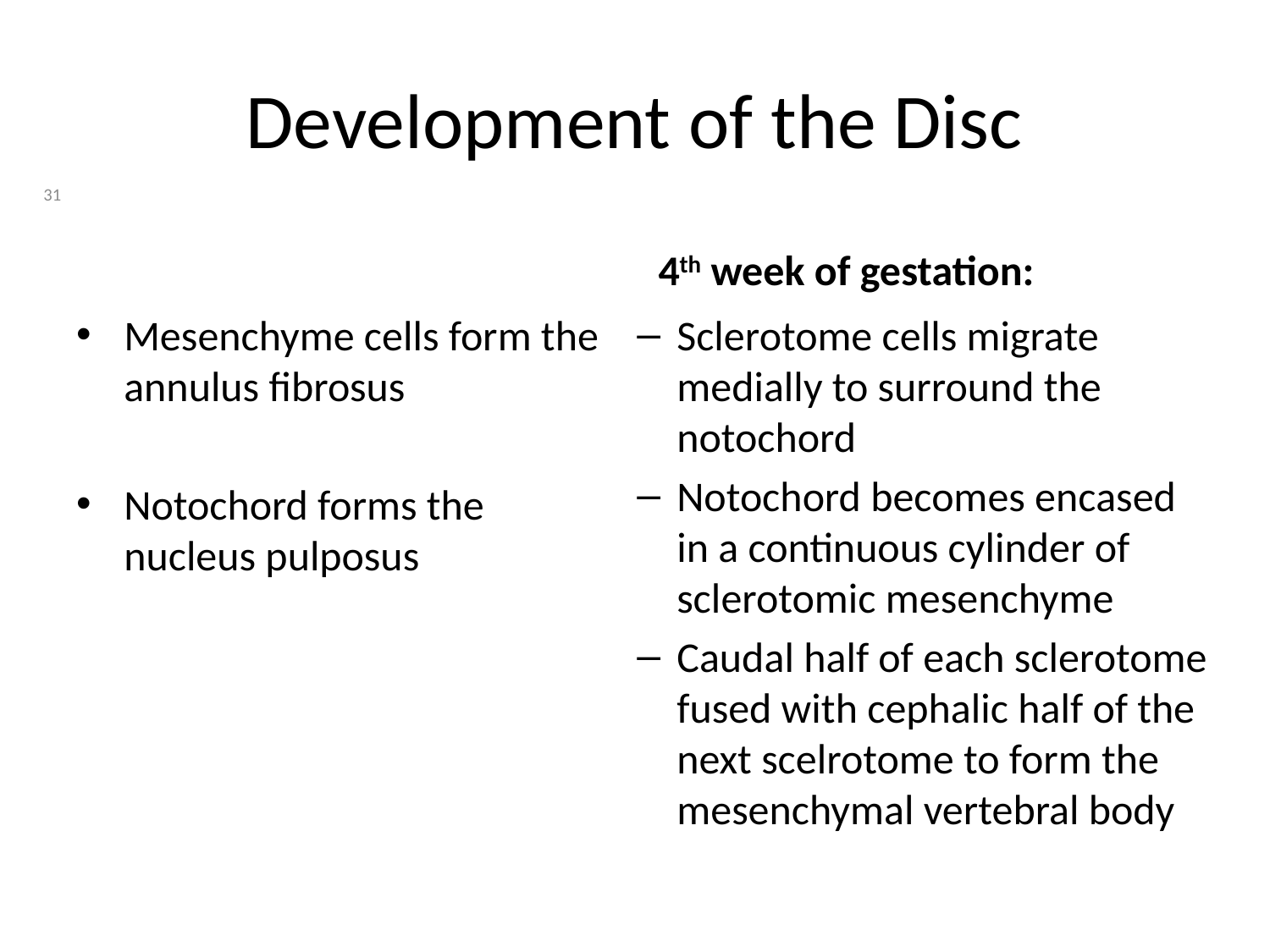

# Development of the Disc
31

4th week of gestation:
Mesenchyme cells form the annulus fibrosus

Notochord forms the nucleus pulposus
Sclerotome cells migrate medially to surround the notochord
Notochord becomes encased in a continuous cylinder of sclerotomic mesenchyme
Caudal half of each sclerotome fused with cephalic half of the next scelrotome to form the mesenchymal vertebral body